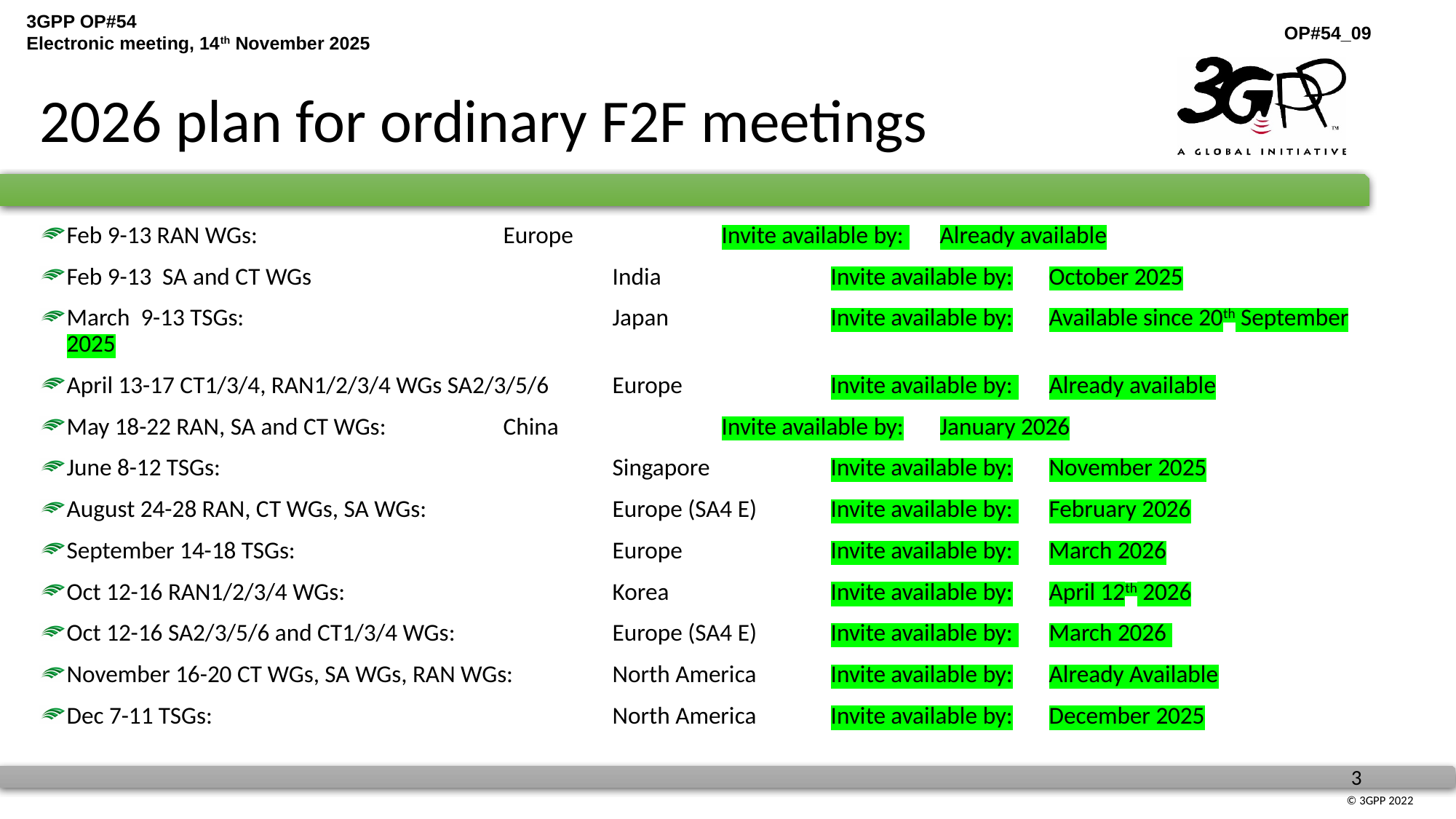

# 2026 plan for ordinary F2F meetings
Feb 9-13 RAN WGs: 			Europe		Invite available by: 	Already available
Feb 9-13  SA and CT WGs			India		Invite available by:	October 2025
March  9-13 TSGs:	 			Japan		Invite available by:	Available since 20th September 2025
April 13-17 CT1/3/4, RAN1/2/3/4 WGs SA2/3/5/6 	Europe		Invite available by: 	Already available
May 18-22 RAN, SA and CT WGs:		China		Invite available by:	January 2026
June 8-12 TSGs:				Singapore		Invite available by:	November 2025
August 24-28 RAN, CT WGs, SA WGs:		Europe (SA4 E)	Invite available by: 	February 2026
September 14-18 TSGs:			Europe		Invite available by: 	March 2026
Oct 12-16 RAN1/2/3/4 WGs:			Korea		Invite available by:	April 12th 2026
Oct 12-16 SA2/3/5/6 and CT1/3/4 WGs:		Europe (SA4 E)	Invite available by: 	March 2026
November 16-20 CT WGs, SA WGs, RAN WGs:	North America	Invite available by:	Already Available
Dec 7-11 TSGs:				North America	Invite available by:	December 2025